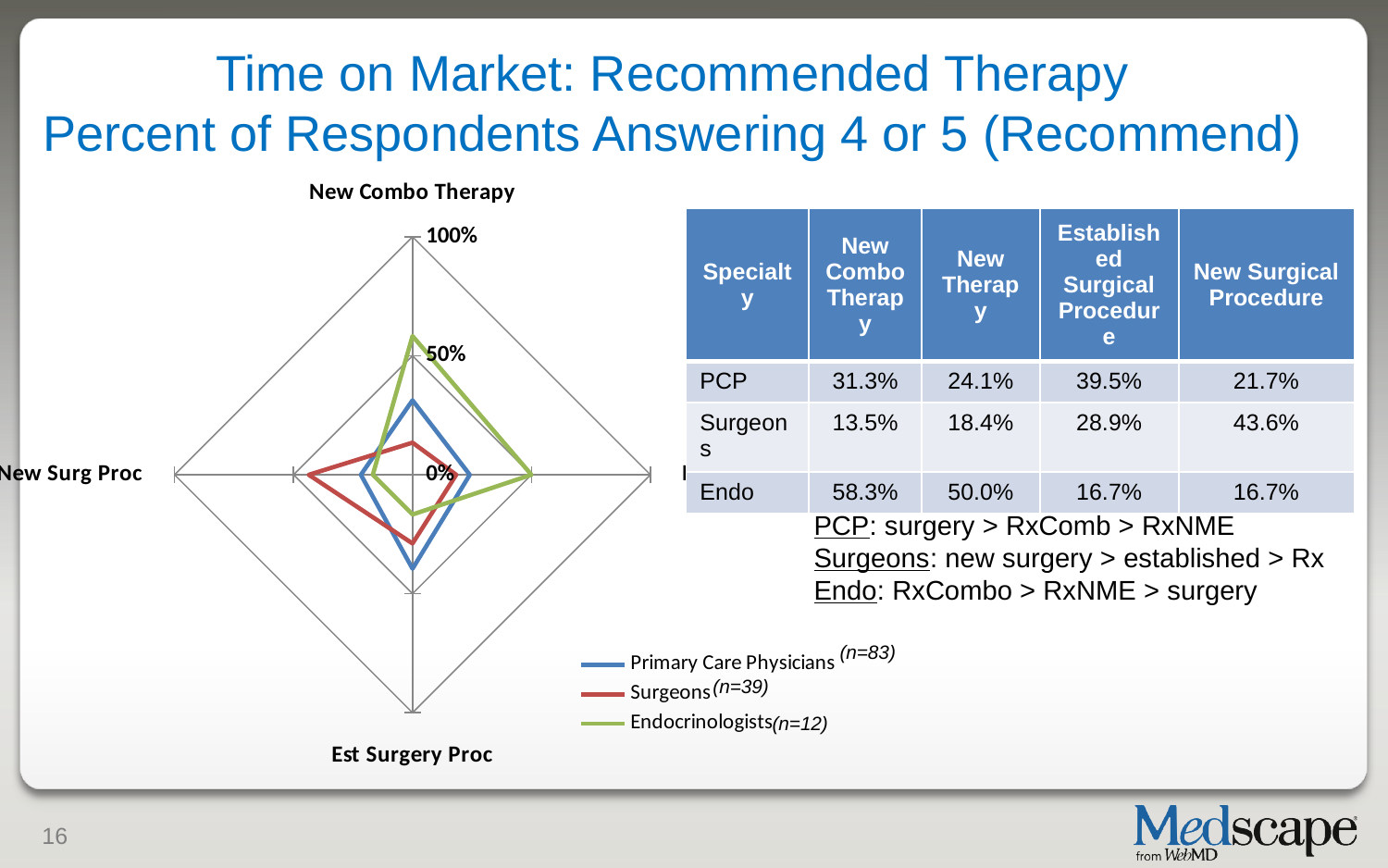

# Time on Market: Recommended Therapy Percent of Respondents Answering 4 or 5 (Recommend)

### Chart

| Category | Primary Care Physicians | Surgeons | Endocrinologists |
|---|---|---|---|
| New Combo Therapy | 0.31300000000000006 | 0.135 | 0.583 |
| New Therapy | 0.24100000000000002 | 0.18400000000000002 | 0.5 |
| Est Surgery Proc | 0.3950000000000001 | 0.28900000000000003 | 0.167 |
| New Surg Proc | 0.21700000000000003 | 0.43600000000000005 | 0.167 |
| Specialty | New Combo Therapy | New Therapy | Established Surgical Procedure | New Surgical Procedure |
| --- | --- | --- | --- | --- |
| PCP | 31.3% | 24.1% | 39.5% | 21.7% |
| Surgeons | 13.5% | 18.4% | 28.9% | 43.6% |
| Endo | 58.3% | 50.0% | 16.7% | 16.7% |
PCP: surgery > RxComb > RxNME
Surgeons: new surgery > established > Rx
Endo: RxCombo > RxNME > surgery
(n=83)
(n=39)
(n=12)